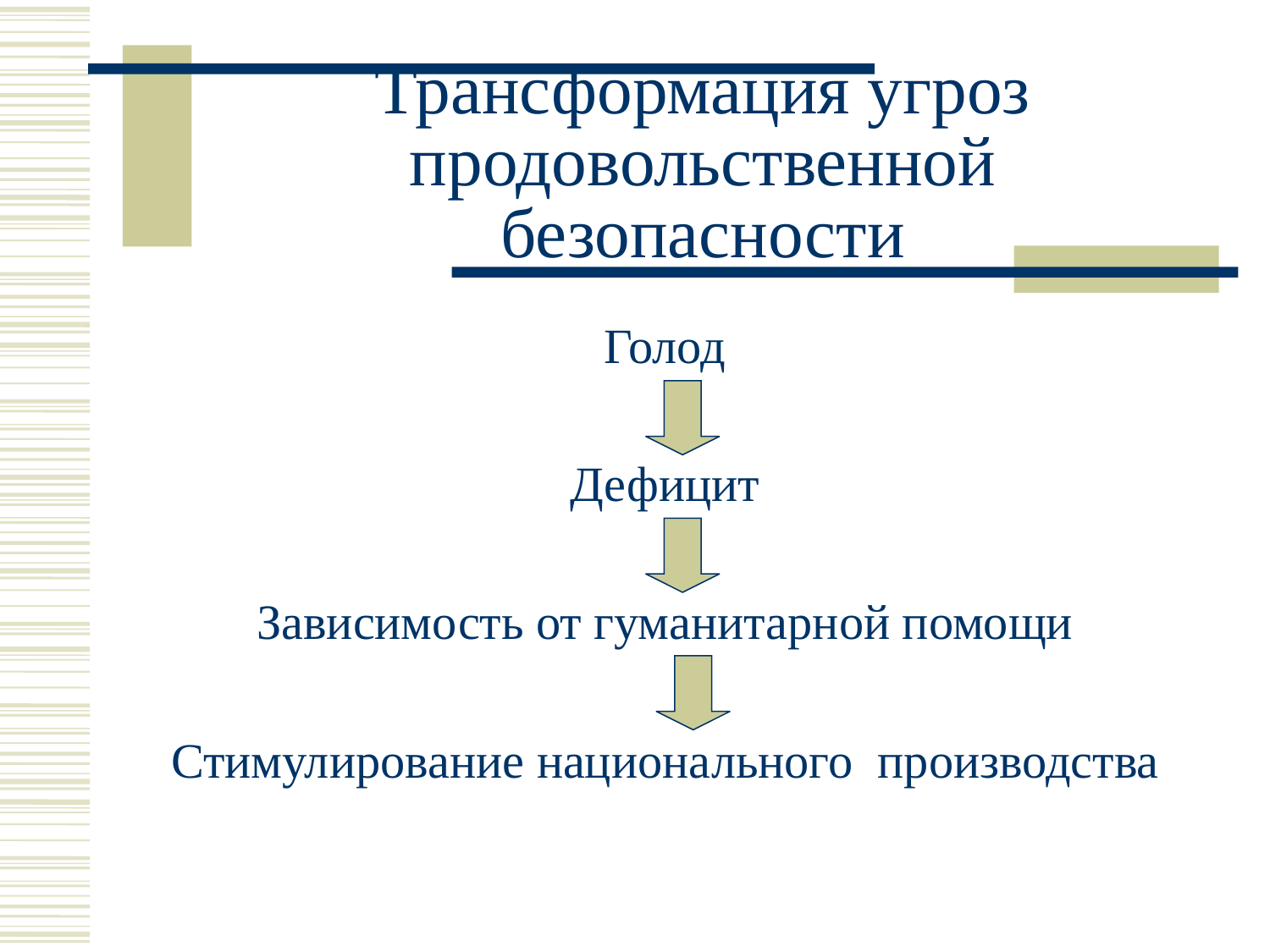

# Трансформация угроз продовольственной безопасности
Голод

Дефицит

Зависимость от гуманитарной помощи

Стимулирование национального  производства